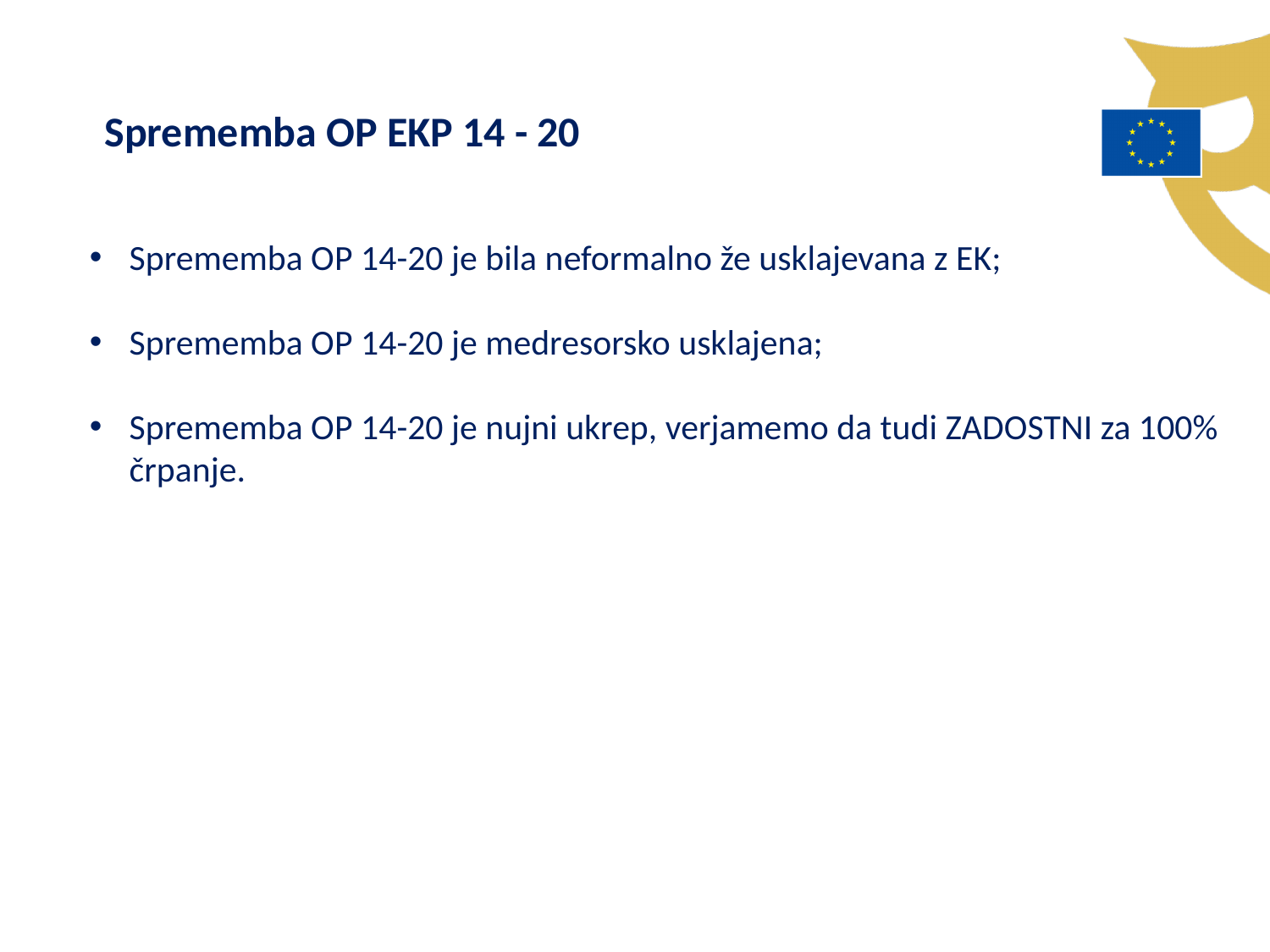

Sprememba OP EKP 14 - 20

Sprememba OP 14-20 je bila neformalno že usklajevana z EK;

Sprememba OP 14-20 je medresorsko usklajena;

Sprememba OP 14-20 je nujni ukrep, verjamemo da tudi ZADOSTNI za 100% črpanje.